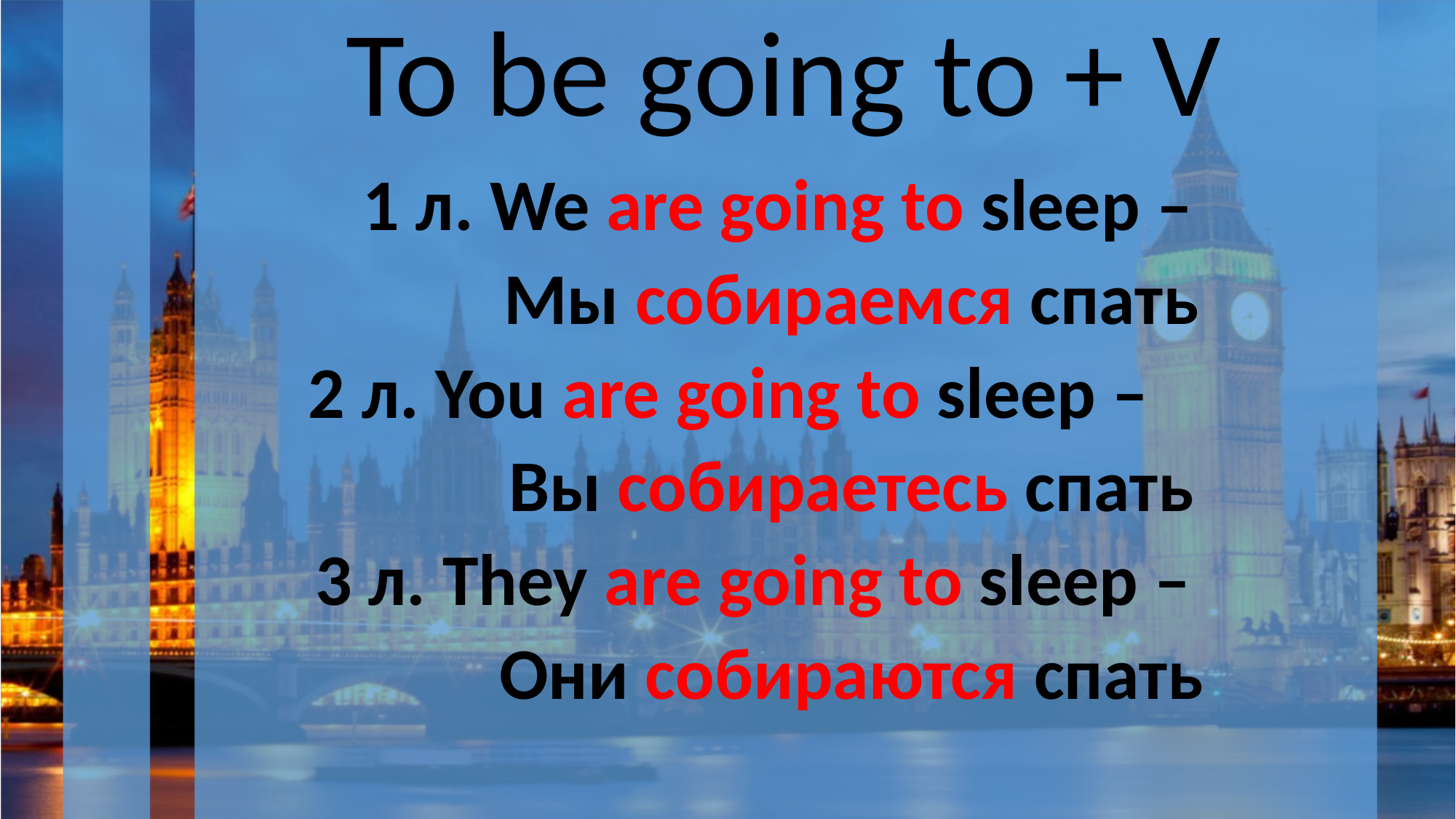

# To be going to + V
1 л. We are going to sleep –
        Мы собираемся спать
2 л. You are going to sleep –
        Вы собираетесь спать
3 л. They are going to sleep –
        Они собираются спать